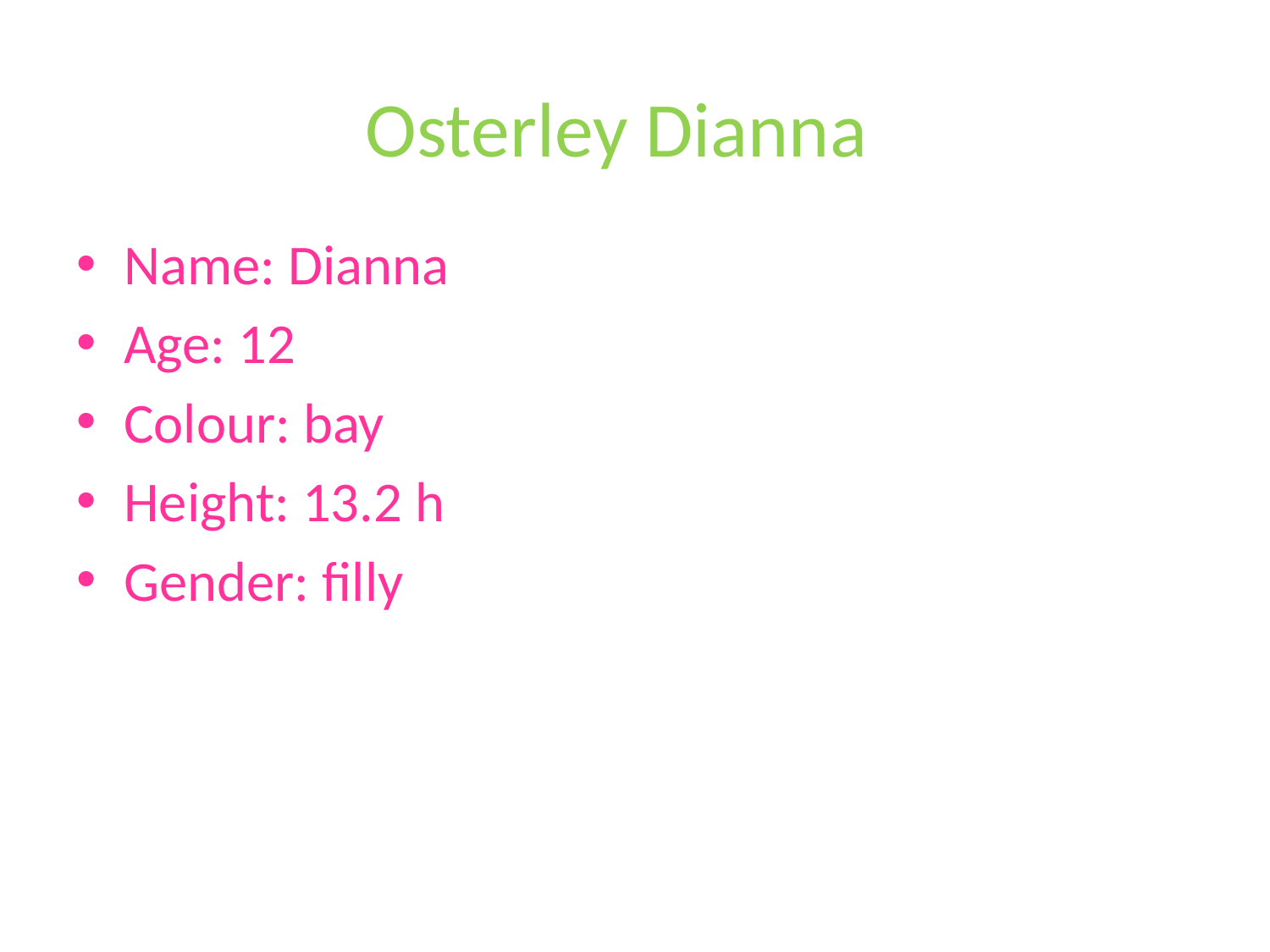

# Osterley Dianna
Name: Dianna
Age: 12
Colour: bay
Height: 13.2 h
Gender: filly